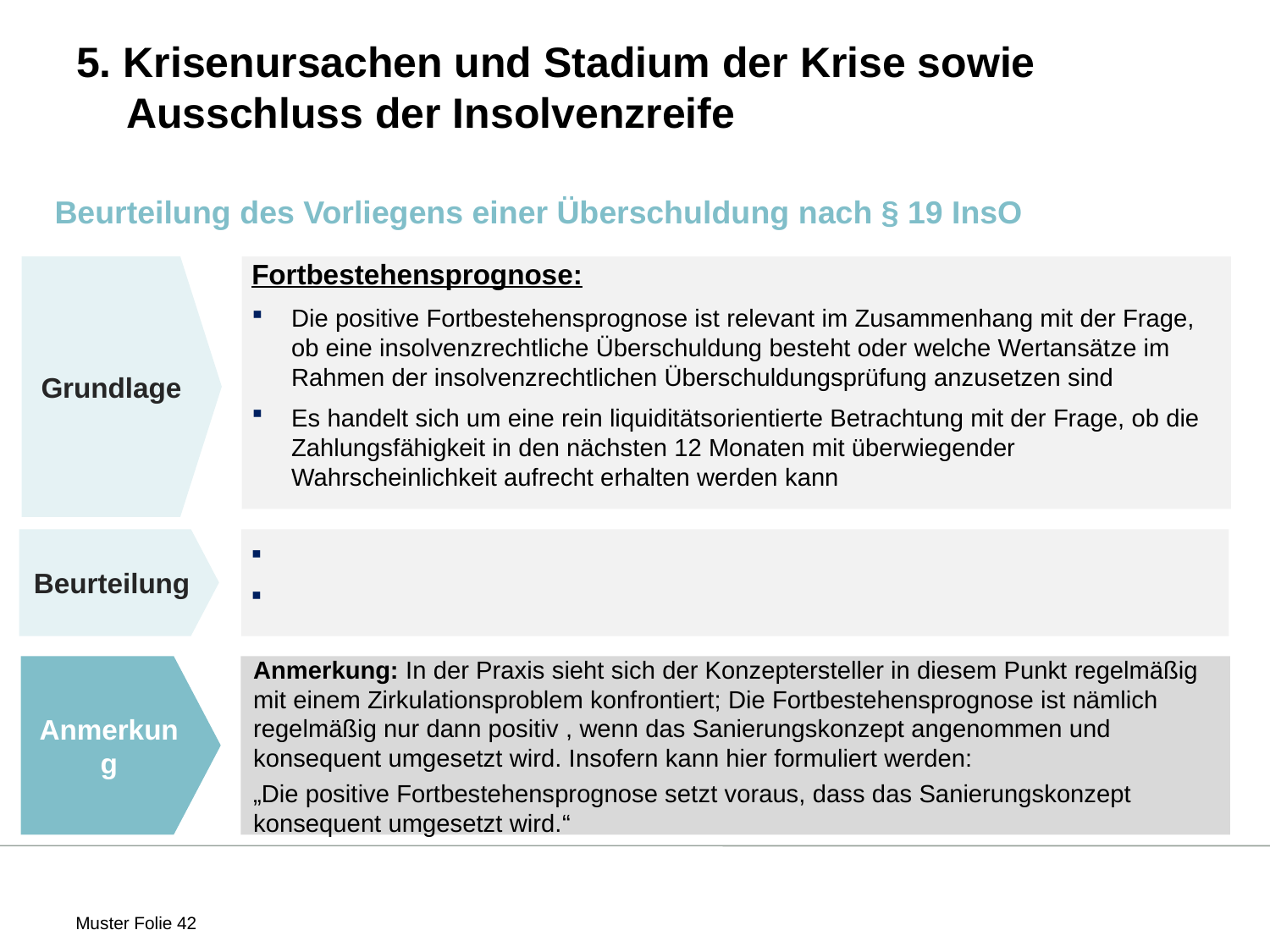

# 5. Krisenursachen und Stadium der Krise sowie Ausschluss der Insolvenzreife
Beurteilung des Vorliegens einer Überschuldung nach § 19 InsO
Grundlage
Fortbestehensprognose:
Die positive Fortbestehensprognose ist relevant im Zusammenhang mit der Frage, ob eine insolvenzrechtliche Überschuldung besteht oder welche Wertansätze im Rahmen der insolvenzrechtlichen Überschuldungsprüfung anzusetzen sind
Es handelt sich um eine rein liquiditätsorientierte Betrachtung mit der Frage, ob die Zahlungsfähigkeit in den nächsten 12 Monaten mit überwiegender Wahrscheinlichkeit aufrecht erhalten werden kann

Beurteilung

Anmerkung
Anmerkung: In der Praxis sieht sich der Konzeptersteller in diesem Punkt regelmäßig mit einem Zirkulationsproblem konfrontiert; Die Fortbestehensprognose ist nämlich regelmäßig nur dann positiv , wenn das Sanierungskonzept angenommen und konsequent umgesetzt wird. Insofern kann hier formuliert werden:
„Die positive Fortbestehensprognose setzt voraus, dass das Sanierungskonzept konsequent umgesetzt wird.“
 Muster Folie 42